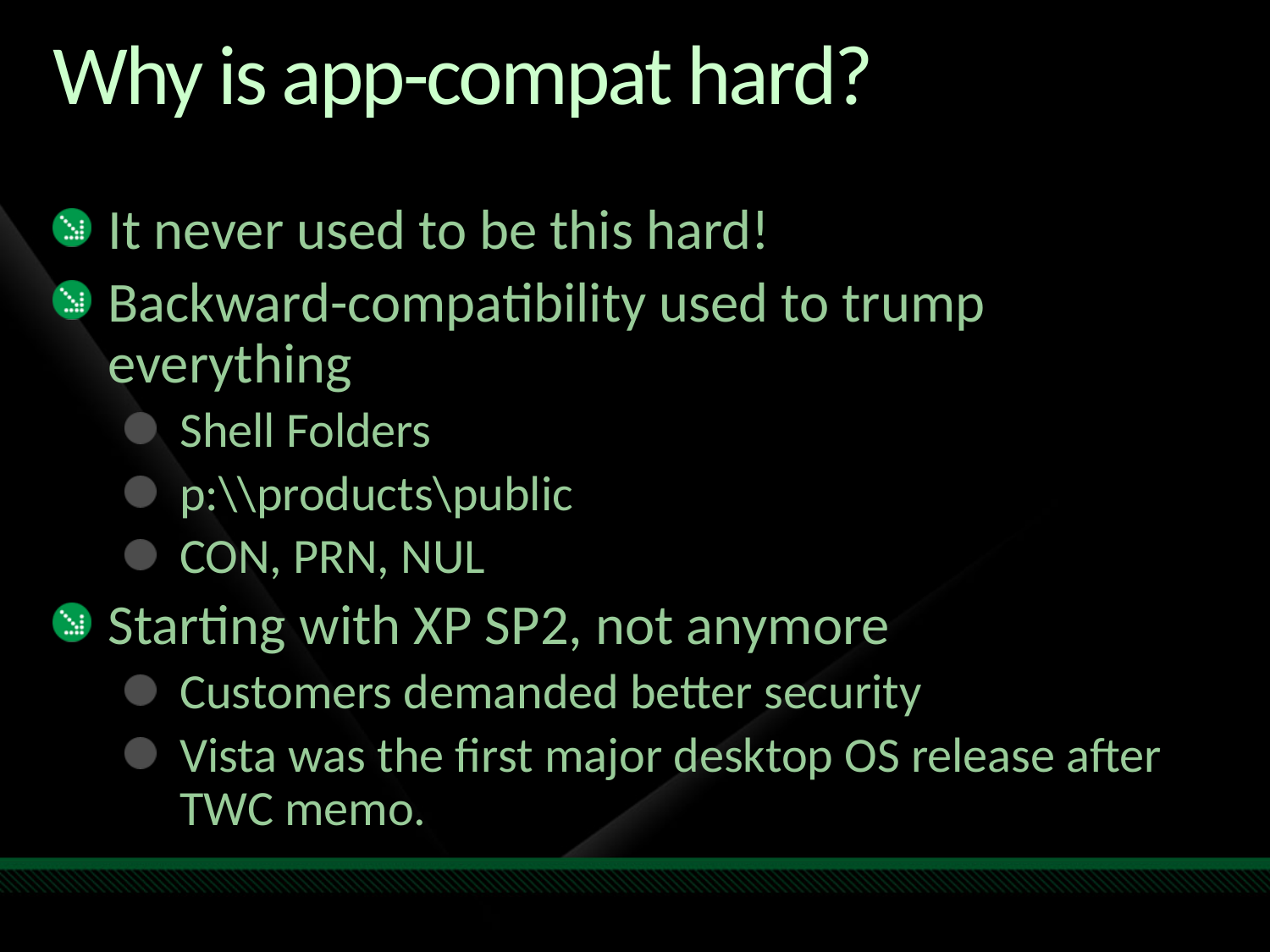

# Why is app-compat hard?
It never used to be this hard!
Backward-compatibility used to trump everything
Shell Folders
p:\\products\public
CON, PRN, NUL
Starting with XP SP2, not anymore
Customers demanded better security
Vista was the first major desktop OS release after TWC memo.